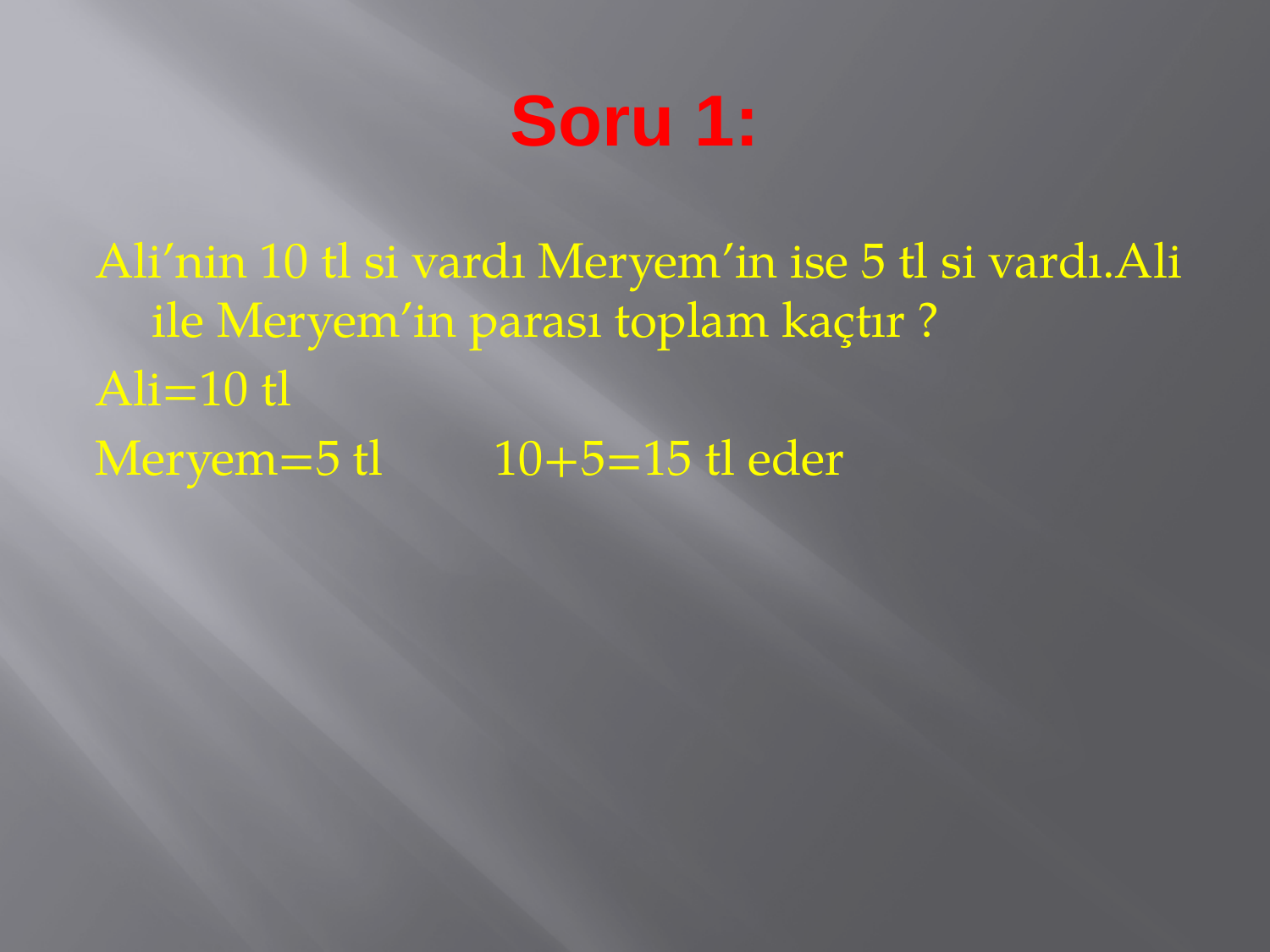

# Soru 1:
Ali’nin 10 tl si vardı Meryem’in ise 5 tl si vardı.Ali ile Meryem’in parası toplam kaçtır ?
Ali=10 tl
Meryem=5 tl         10+5=15 tl eder